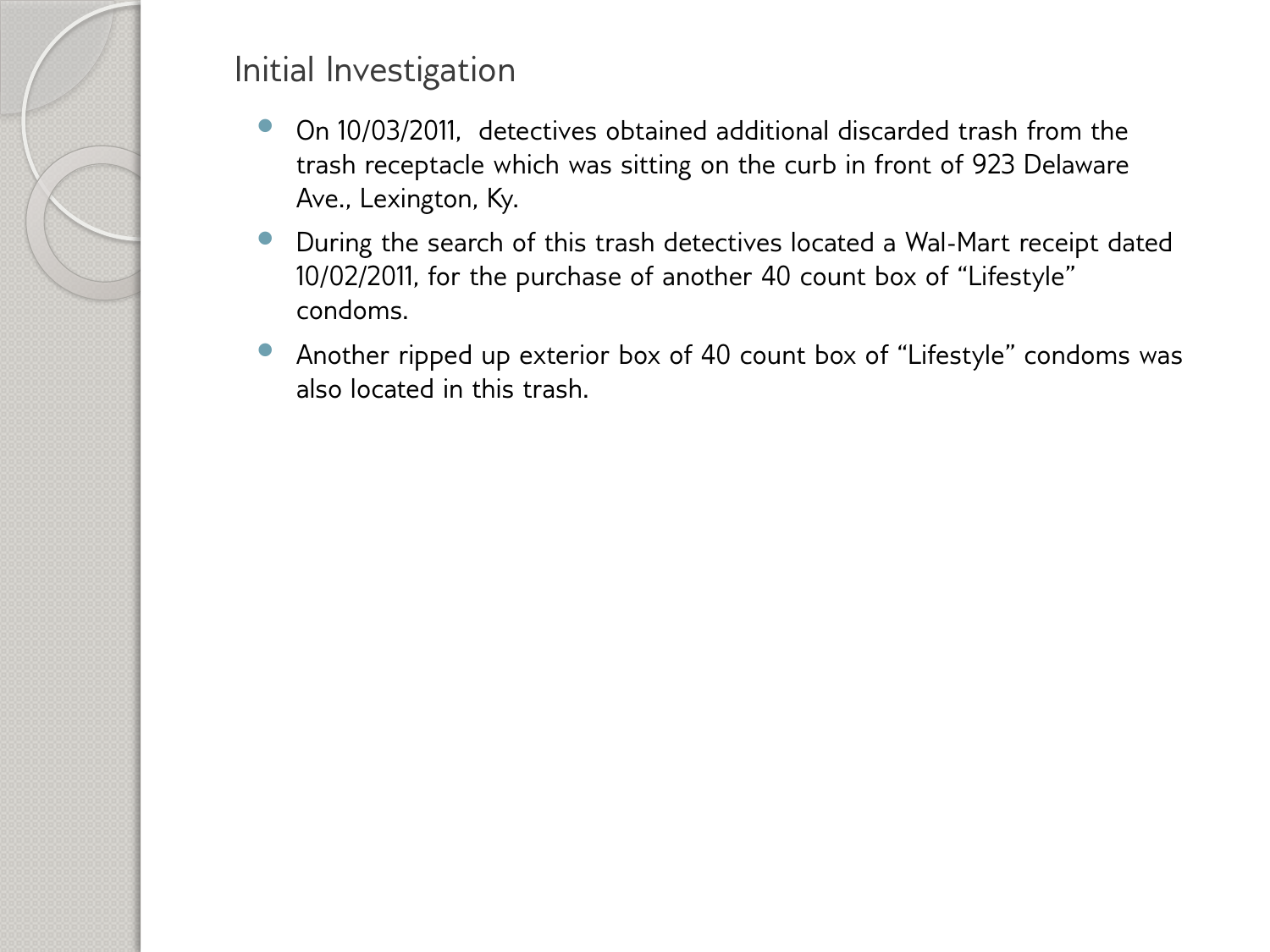

# Initial Investigation
On 10/03/2011,  detectives obtained additional discarded trash from the trash receptacle which was sitting on the curb in front of 923 Delaware Ave., Lexington, Ky.
During the search of this trash detectives located a Wal-Mart receipt dated 10/02/2011, for the purchase of another 40 count box of “Lifestyle” condoms.
Another ripped up exterior box of 40 count box of “Lifestyle” condoms was also located in this trash.